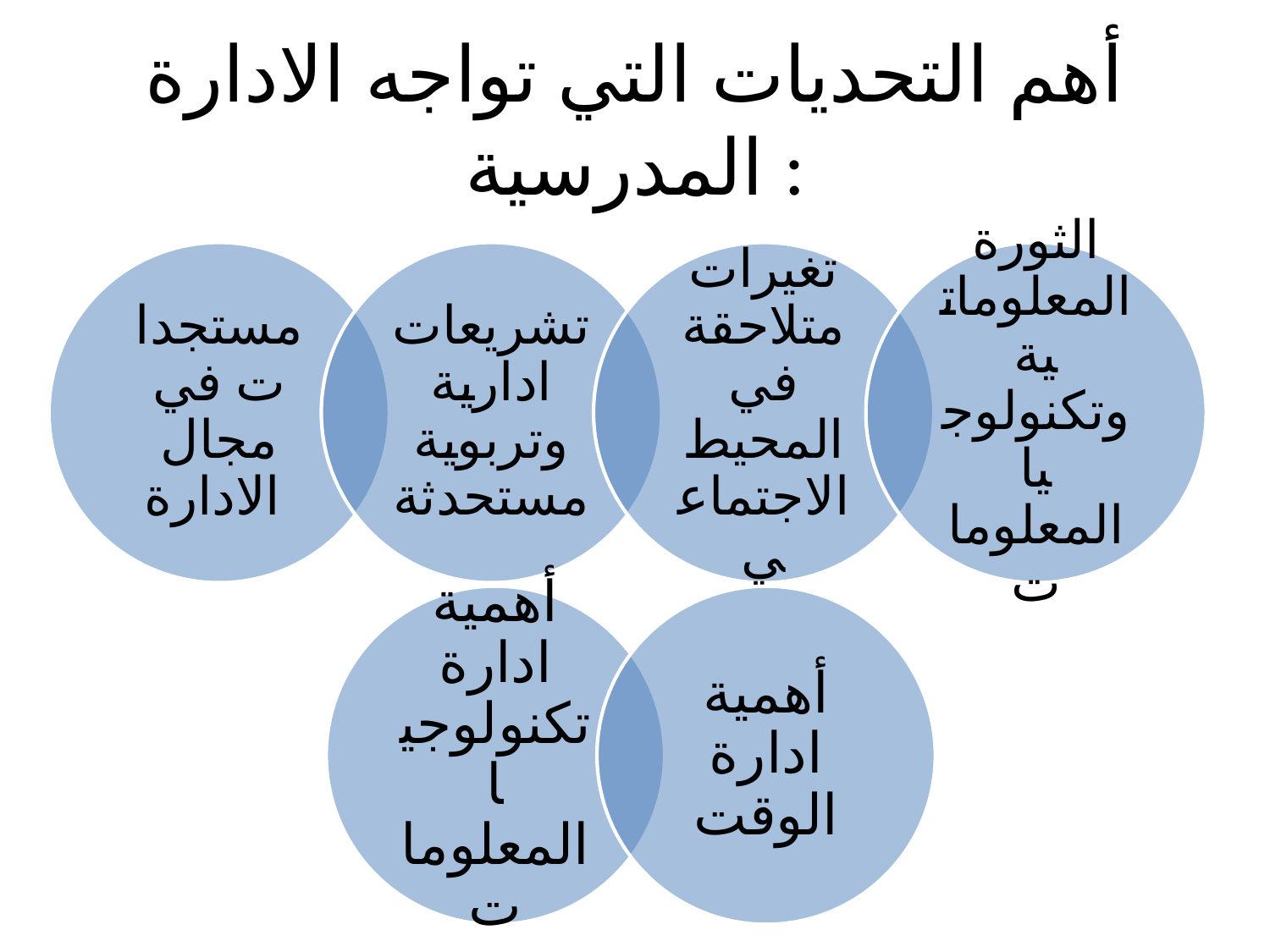

# أهم التحديات التي تواجه الادارة المدرسية :
مستجدات في مجال الادارة
تشريعات ادارية وتربوية مستحدثة
تغيرات متلاحقة في المحيط الاجتماعي
الثورة المعلوماتية وتكنولوجيا المعلومات
أهمية ادارة تكنولوجيا المعلومات
أهمية ادارة الوقت